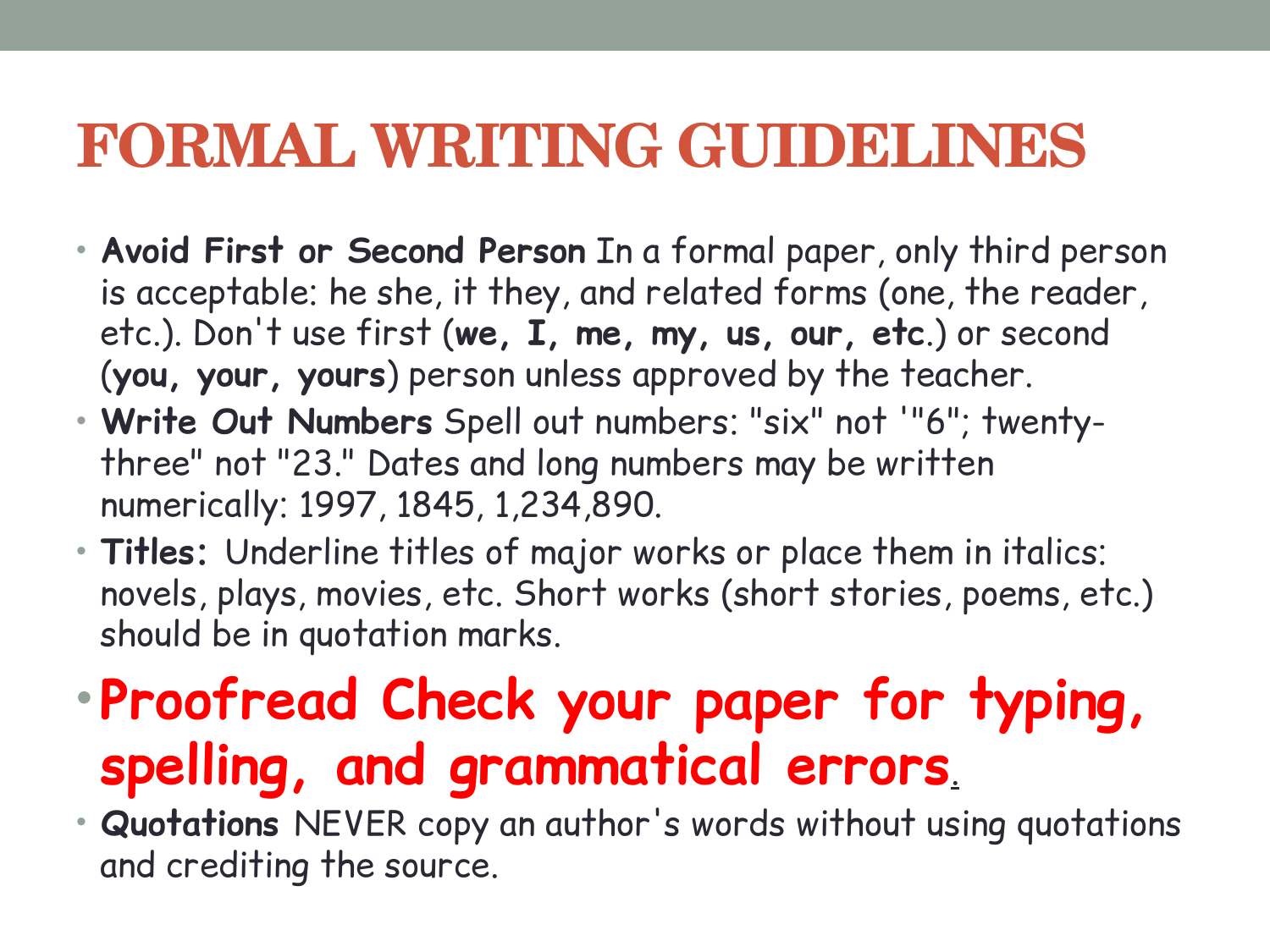

# FORMAL WRITING GUIDELINES
Avoid First or Second Person In a formal paper, only third person is acceptable: he she, it they, and related forms (one, the reader, etc.). Don't use first (we, I, me, my, us, our, etc.) or second (you, your, yours) person unless approved by the teacher.
Write Out Numbers Spell out numbers: "six" not '"6"; twenty-three" not "23." Dates and long numbers may be written numerically: 1997, 1845, 1,234,890.
Titles: Underline titles of major works or place them in italics: novels, plays, movies, etc. Short works (short stories, poems, etc.) should be in quotation marks.
Proofread Check your paper for typing, spelling, and grammatical errors.
Quotations NEVER copy an author's words without using quotations and crediting the source.